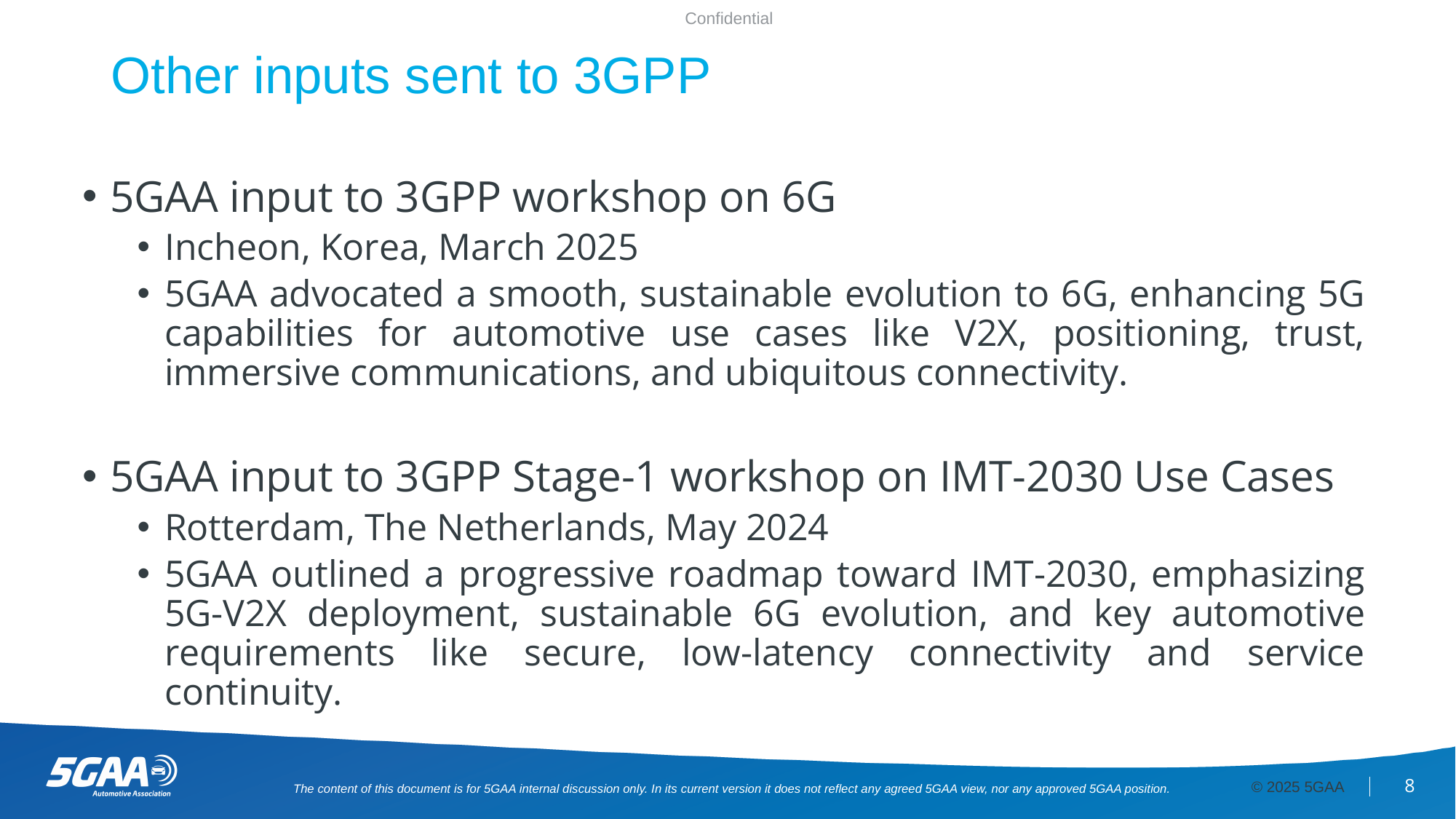

# Other inputs sent to 3GPP
5GAA input to 3GPP workshop on 6G
Incheon, Korea, March 2025
5GAA advocated a smooth, sustainable evolution to 6G, enhancing 5G capabilities for automotive use cases like V2X, positioning, trust, immersive communications, and ubiquitous connectivity.

5GAA input to 3GPP Stage-1 workshop on IMT-2030 Use Cases
Rotterdam, The Netherlands, May 2024
5GAA outlined a progressive roadmap toward IMT-2030, emphasizing 5G-V2X deployment, sustainable 6G evolution, and key automotive requirements like secure, low-latency connectivity and service continuity.